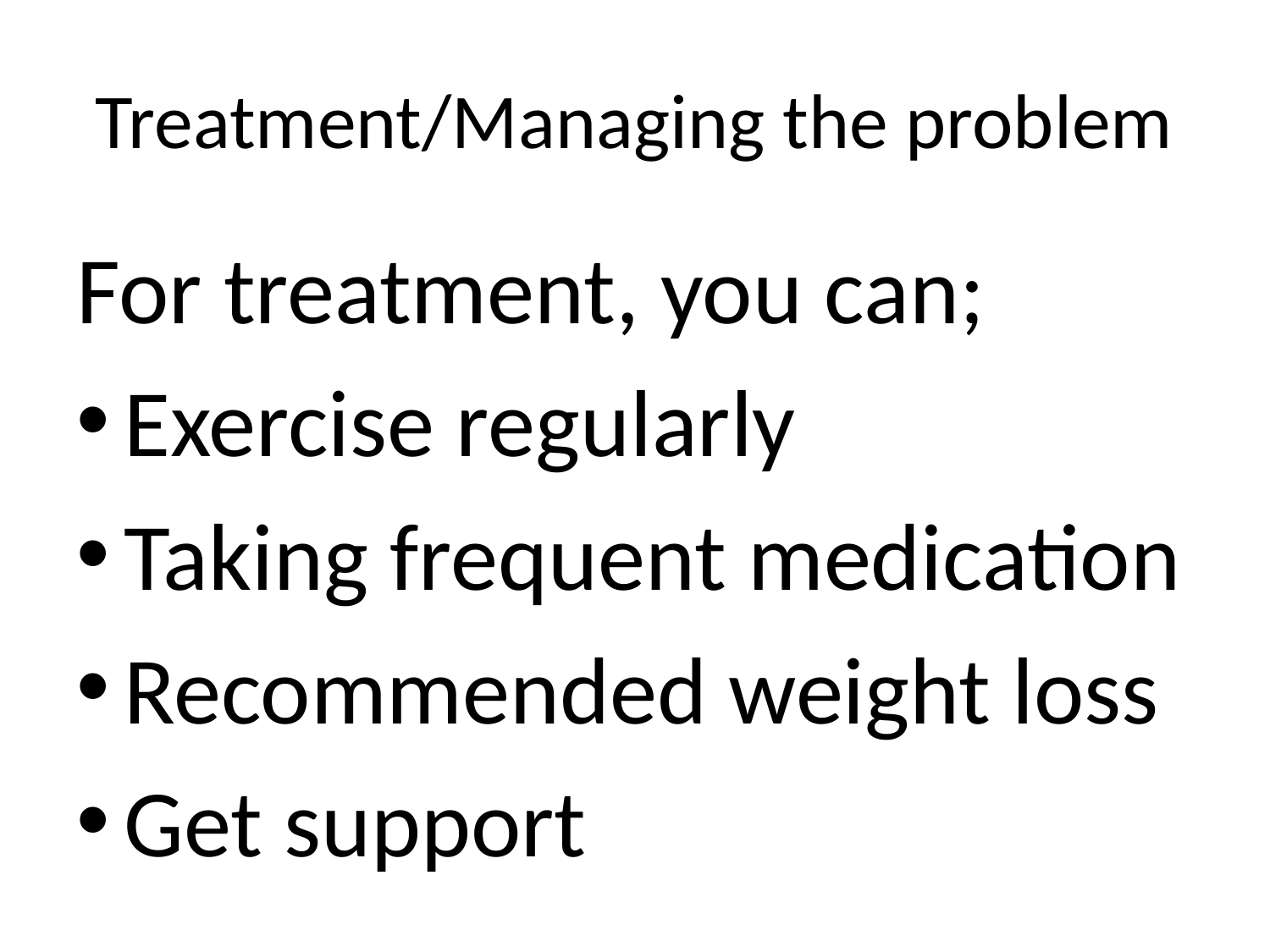

# Treatment/Managing the problem
For treatment, you can;
Exercise regularly
Taking frequent medication
Recommended weight loss
Get support